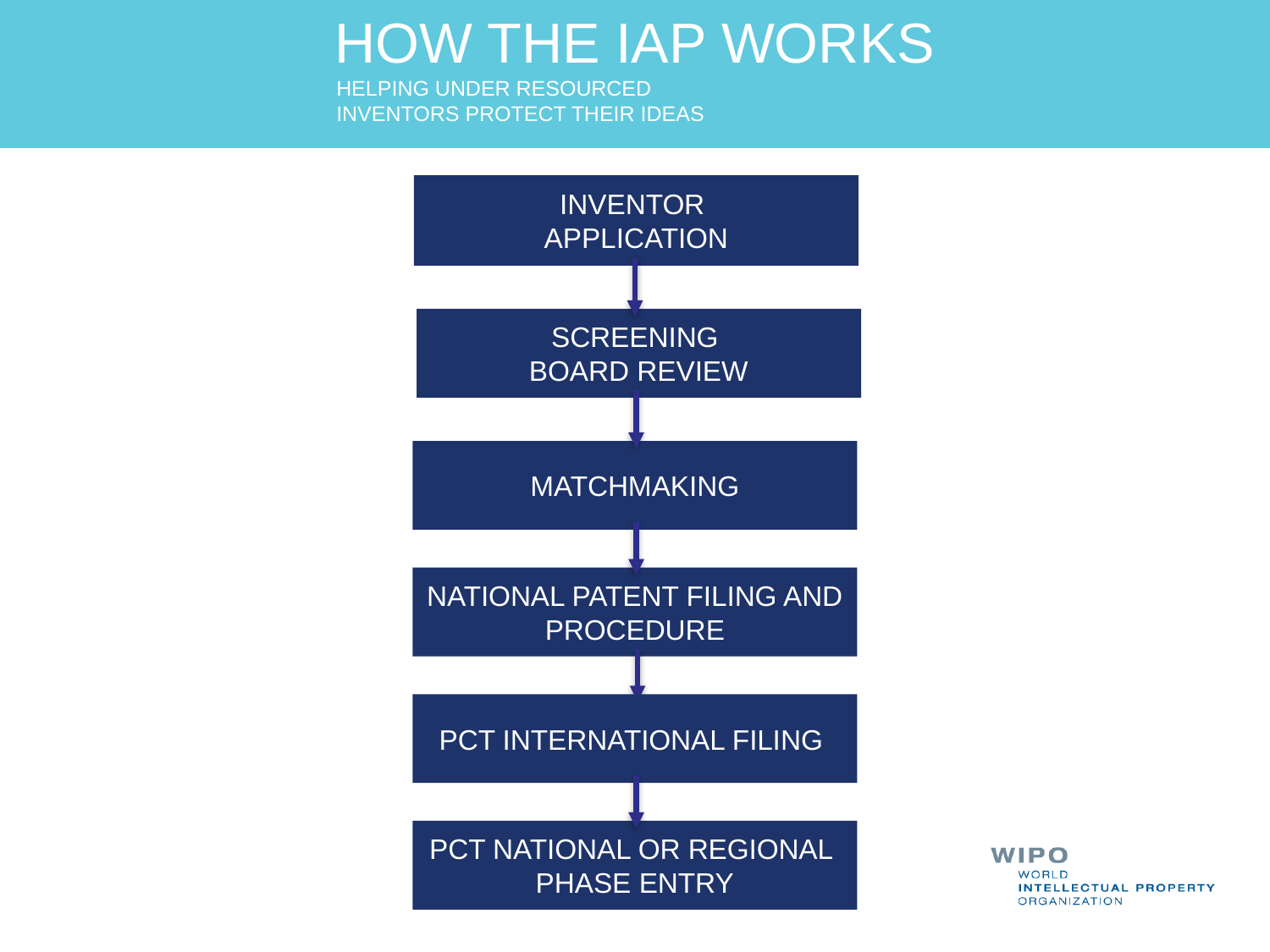

# HOW THE IAP WORKS

HELPING UNDER RESOURCED
INVENTORS PROTECT THEIR IDEAS
inventor
application
screening
BOARD review
matchmaking
National patent Filing and procedure
PCT international Filing
pct national or regional
phase entry